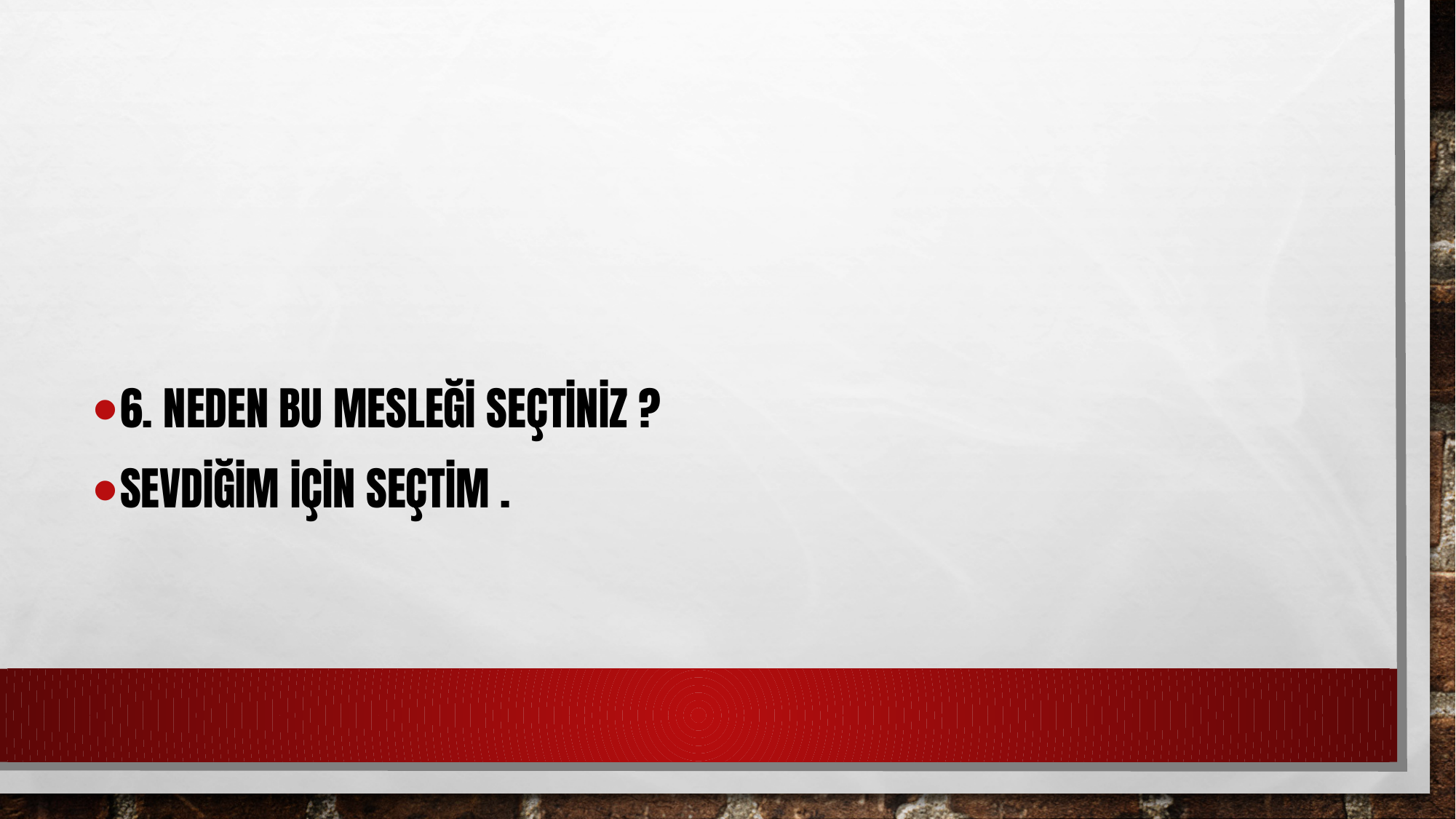

6. NEDEN BU MESLEĞİ SEÇTİNİZ ?
SEVDİĞİM İÇİN SEÇTİM .